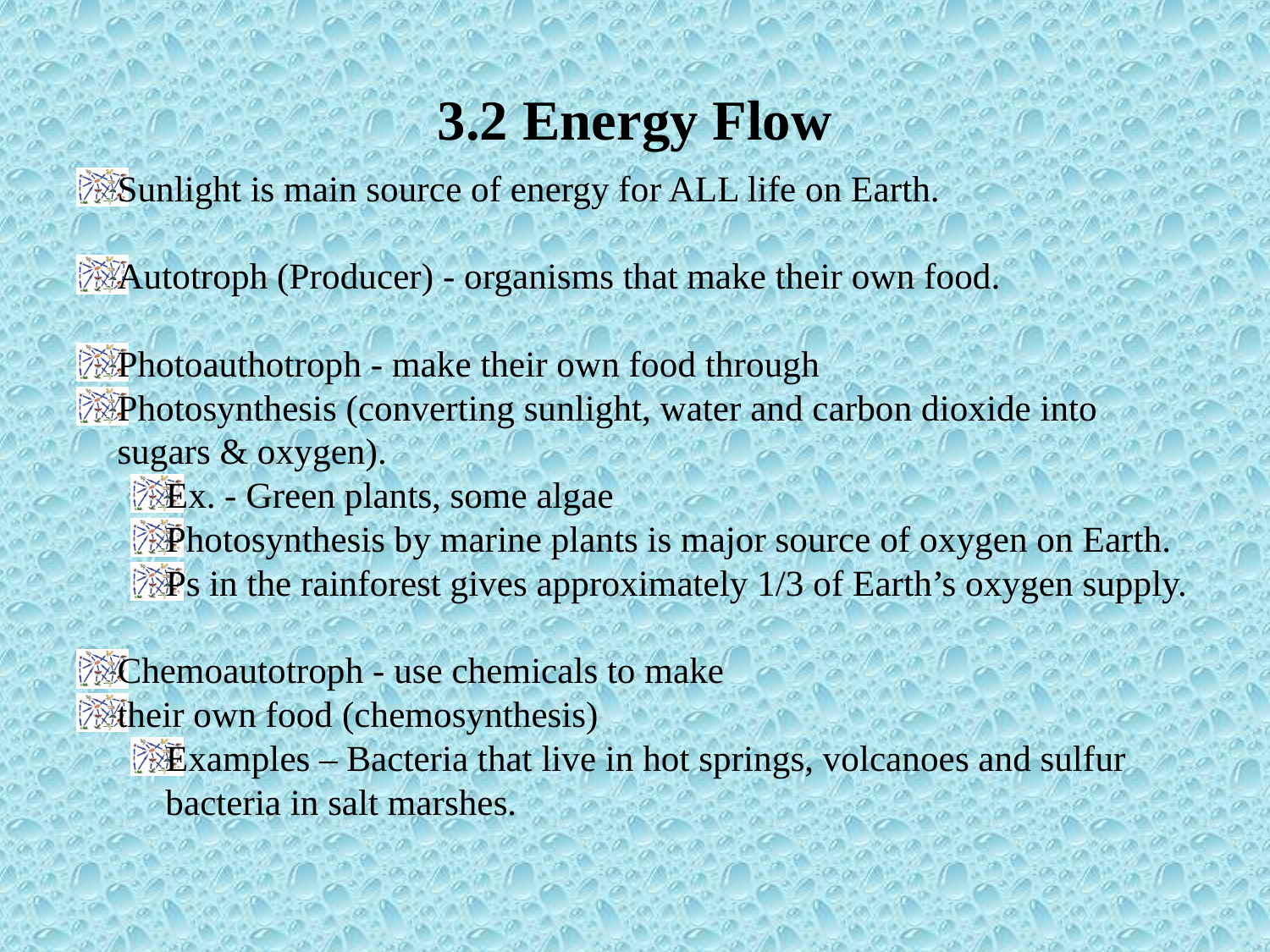

# 3.2 Energy Flow
Sunlight is main source of energy for ALL life on Earth.

Autotroph (Producer) - organisms that make their own food.

Photoauthotroph - make their own food through
Photosynthesis (converting sunlight, water and carbon dioxide into sugars & oxygen).
Ex. - Green plants, some algae
Photosynthesis by marine plants is major source of oxygen on Earth.
Ps in the rainforest gives approximately 1/3 of Earth’s oxygen supply.

Chemoautotroph - use chemicals to make
their own food (chemosynthesis)
Examples – Bacteria that live in hot springs, volcanoes and sulfur bacteria in salt marshes.